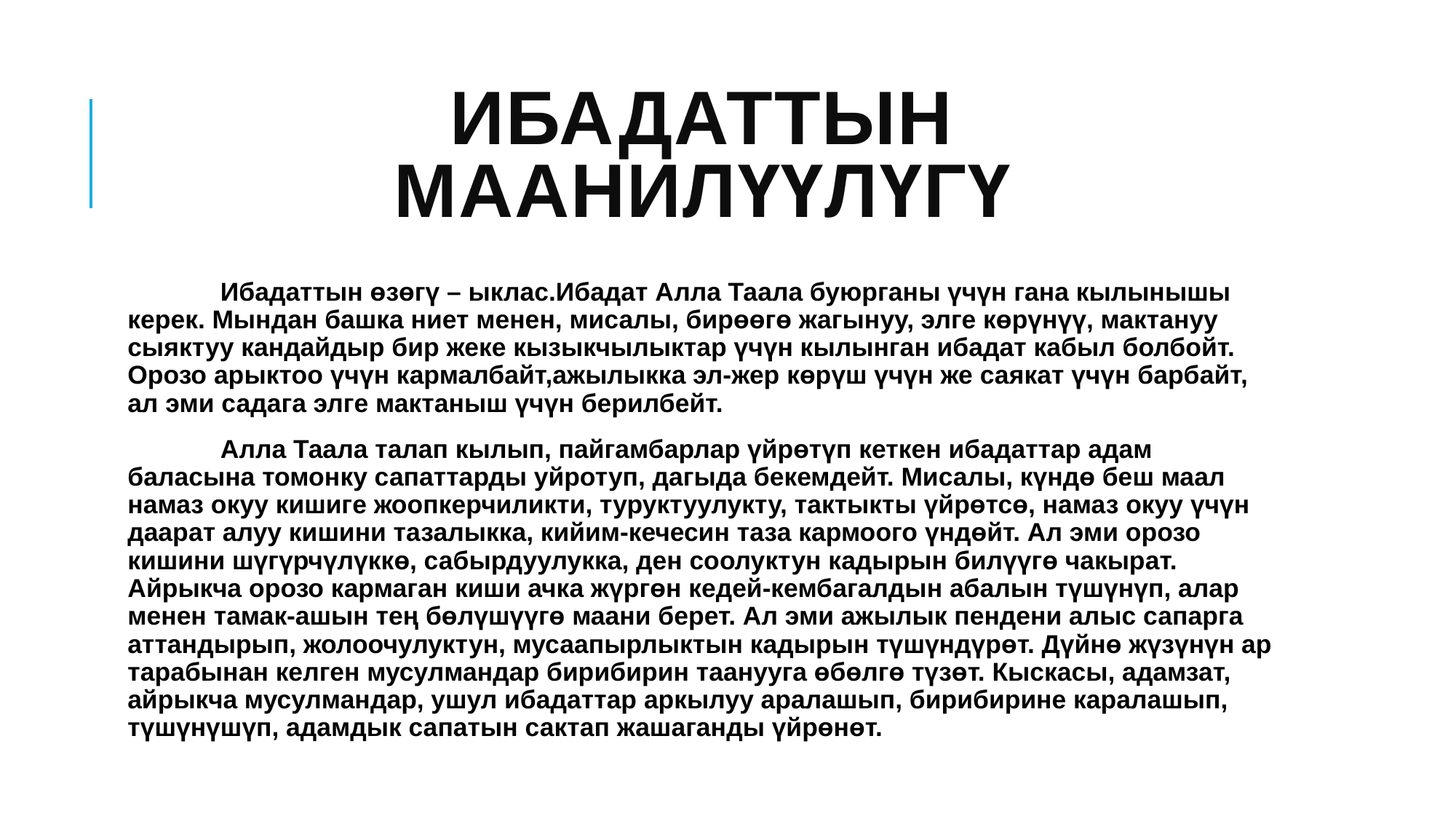

# ИБАДАТТЫН МААНИЛҮҮЛҮГҮ
	Ибадаттын өзөгү – ыклас.Ибадат Алла Таала буюрганы үчүн гана кылынышы керек. Мындан башка ниет менен, мисалы, бирөөгө жагынуу, элге көрүнүү, мактануу сыяктуу кандайдыр бир жеке кызыкчылыктар үчүн кылынган ибадат кабыл болбойт. Орозо арыктоо үчүн кармалбайт,ажылыкка эл-жер көрүш үчүн же саякат үчүн барбайт, ал эми садага элге мактаныш үчүн берилбейт.
	Алла Таала талап кылып, пайгамбарлар үйрөтүп кеткен ибадаттар адам баласына томонку сапаттарды уйротуп, дагыда бекемдейт. Мисалы, күндө беш маал намаз окуу кишиге жоопкерчиликти, туруктуулукту, тактыкты үйрөтсө, намаз окуу үчүн даарат алуу кишини тазалыкка, кийим-кечесин таза кармоого үндөйт. Ал эми орозо кишини шүгүрчүлүккө, сабырдуулукка, ден соолуктун кадырын билүүгө чакырат. Айрыкча орозо кармаган киши ачка жүргөн кедей-кембагалдын абалын түшүнүп, алар менен тамак-ашын тең бөлүшүүгө маани берет. Ал эми ажылык пендени алыс сапарга аттандырып, жолоочулуктун, мусаапырлыктын кадырын түшүндүрөт. Дүйнө жүзүнүн ар тарабынан келген мусулмандар бирибирин таанууга өбөлгө түзөт. Кыскасы, адамзат, айрыкча мусулмандар, ушул ибадаттар аркылуу аралашып, бирибирине каралашып, түшүнүшүп, адамдык сапатын сактап жашаганды үйрөнөт.